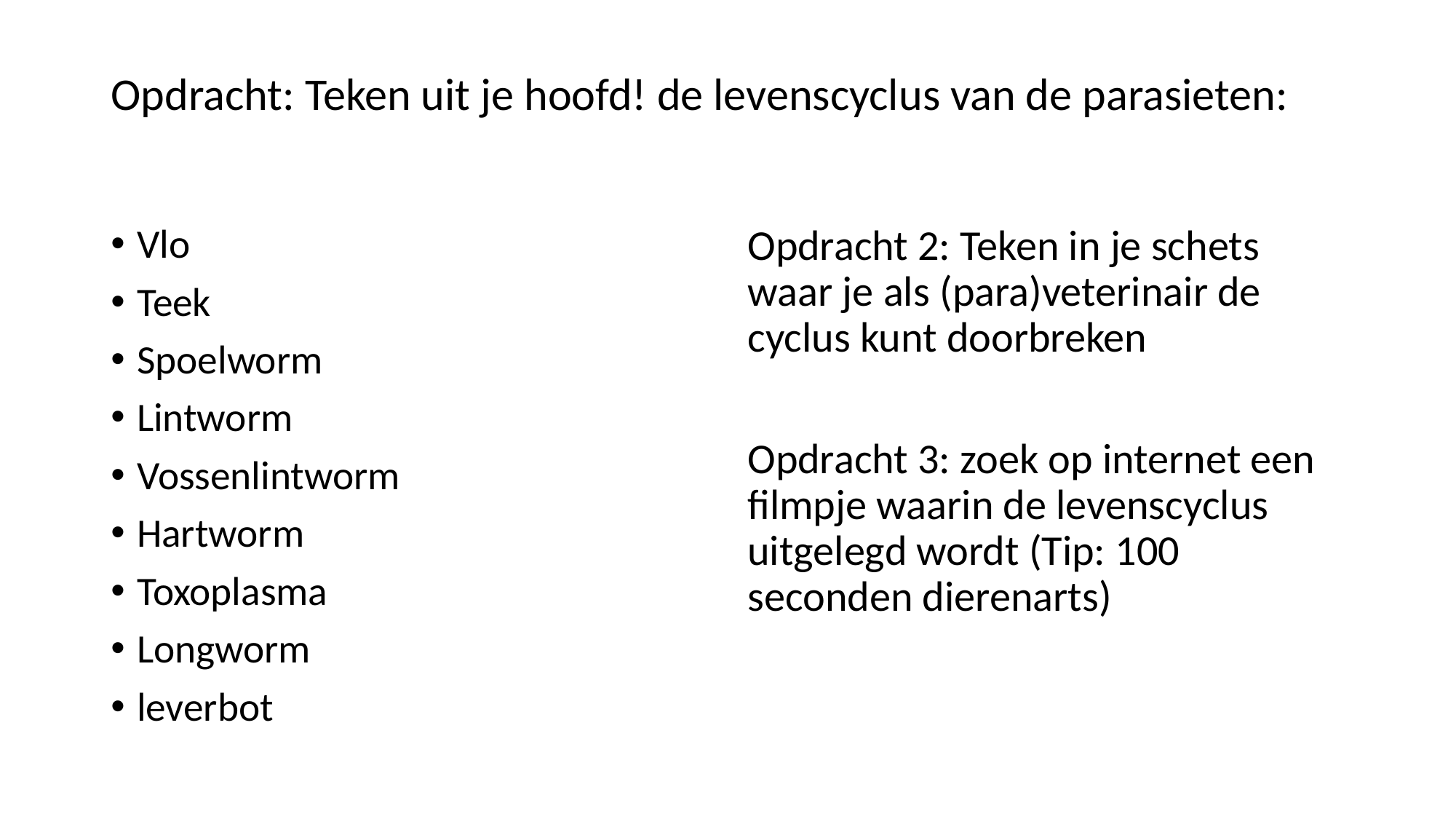

# Opdracht: Teken uit je hoofd! de levenscyclus van de parasieten:
Vlo
Teek
Spoelworm
Lintworm
Vossenlintworm
Hartworm
Toxoplasma
Longworm
leverbot
Opdracht 2: Teken in je schets waar je als (para)veterinair de cyclus kunt doorbreken

Opdracht 3: zoek op internet een filmpje waarin de levenscyclus uitgelegd wordt (Tip: 100 seconden dierenarts)